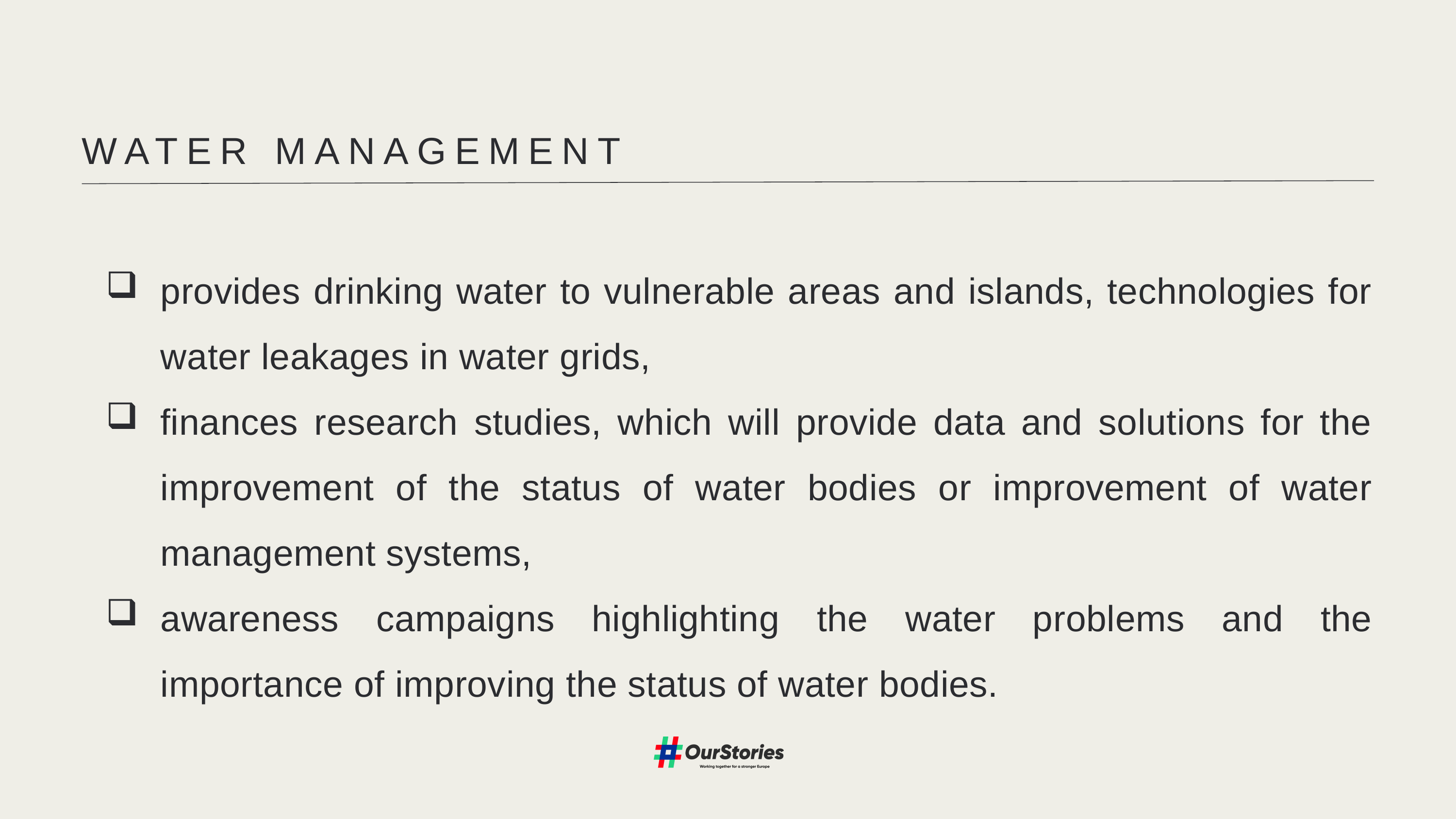

WATER MANAGEMENT

provides drinking water to vulnerable areas and islands, technologies for water leakages in water grids,
finances research studies, which will provide data and solutions for the improvement of the status of water bodies or improvement of water management systems,
awareness campaigns highlighting the water problems and the importance of improving the status of water bodies.